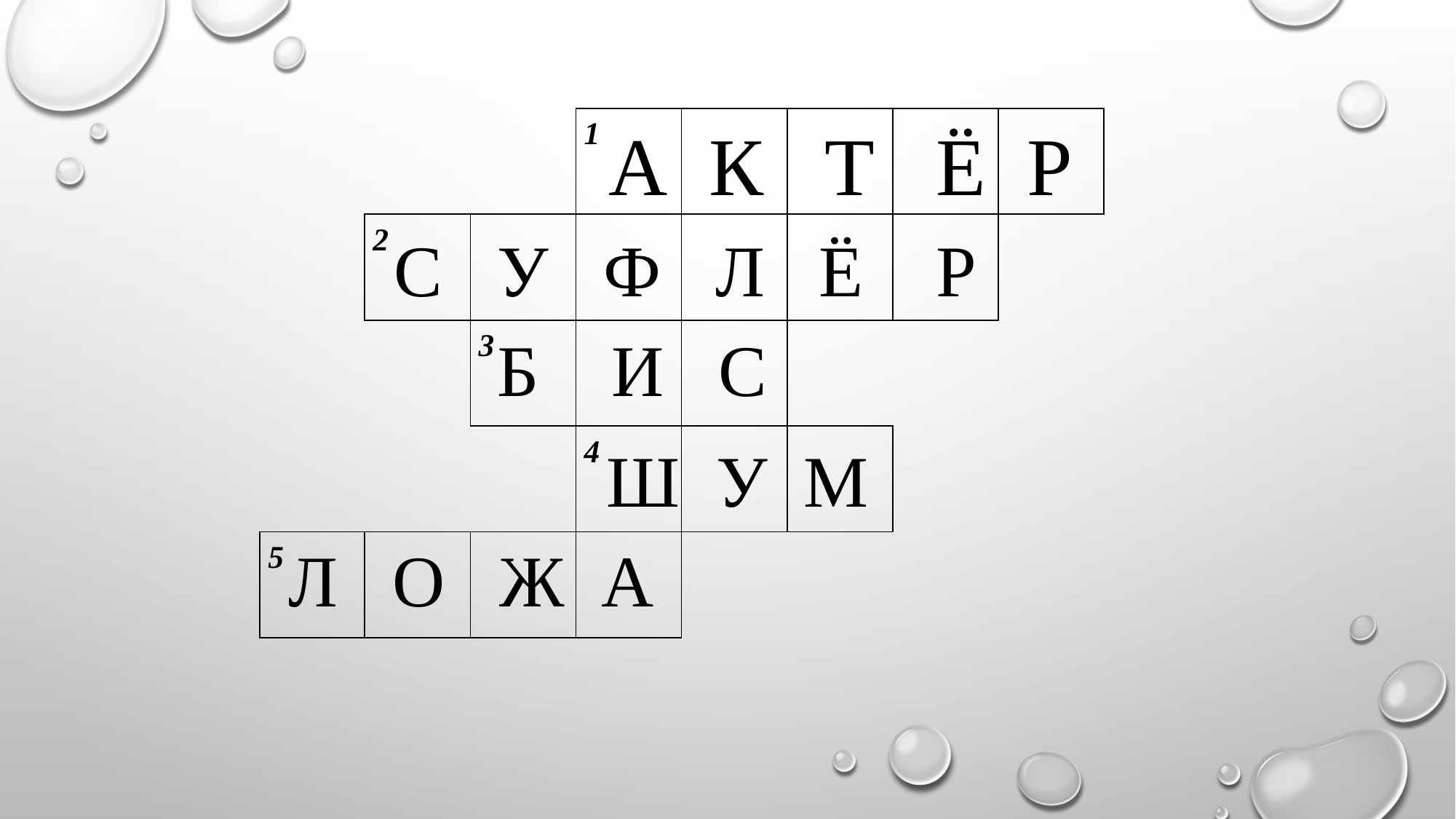

|  |  |  | 1 |  |  |  |  |
| --- | --- | --- | --- | --- | --- | --- | --- |
|  | 2 |  |  |  |  |  |  |
|  |  | 3 |  |  |  |  |  |
|  |  |  | 4 |  |  |  |  |
| 5 |  |  |  |  |  |  |  |
 А  К   Т   Ё  Р
 С   У   Ф   Л   Ё    Р
 Б    И   С
 Ш  У  М
 Л   О   Ж  А